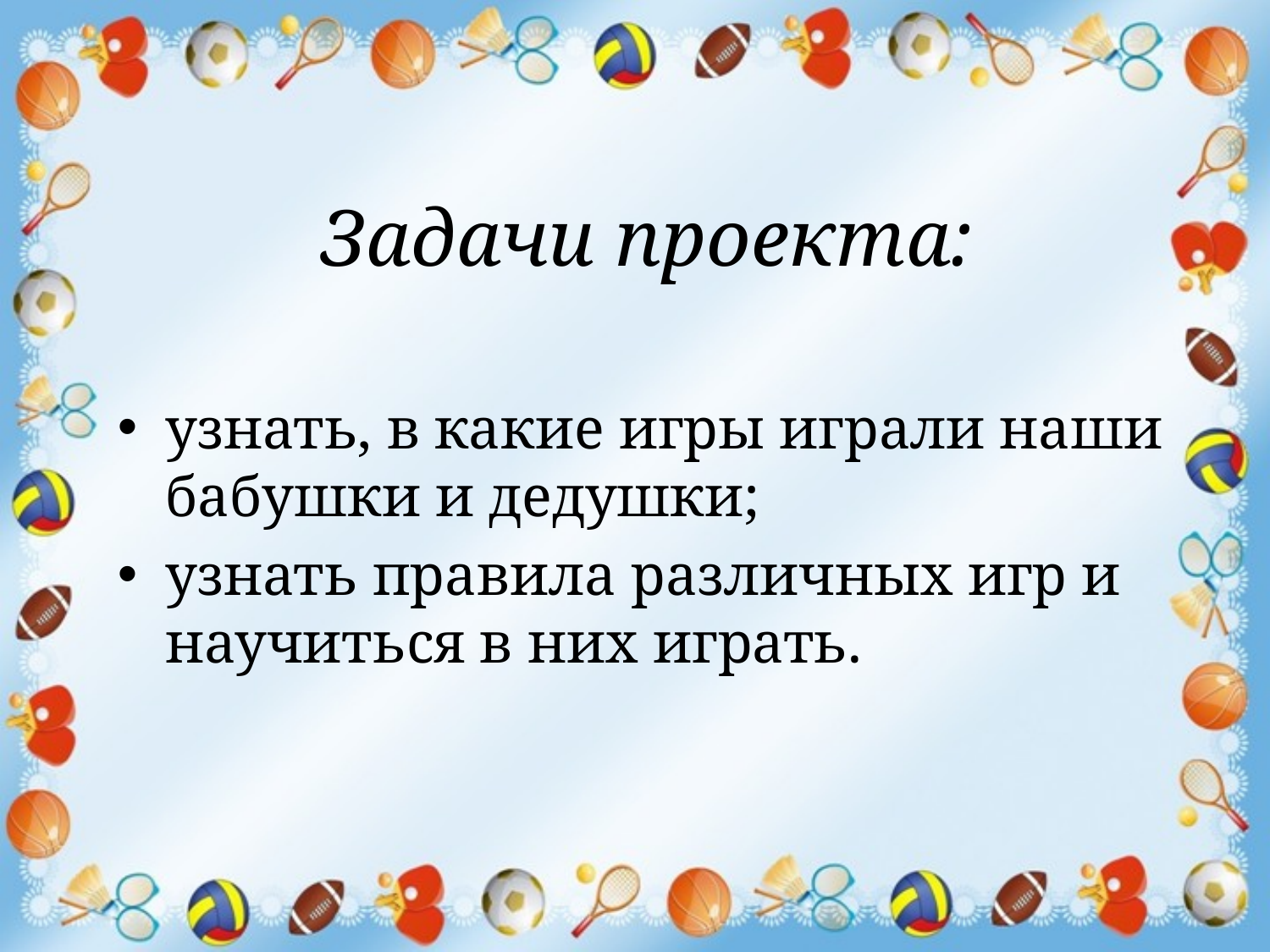

# Задачи проекта:
узнать, в какие игры играли наши бабушки и дедушки;
узнать правила различных игр и научиться в них играть.